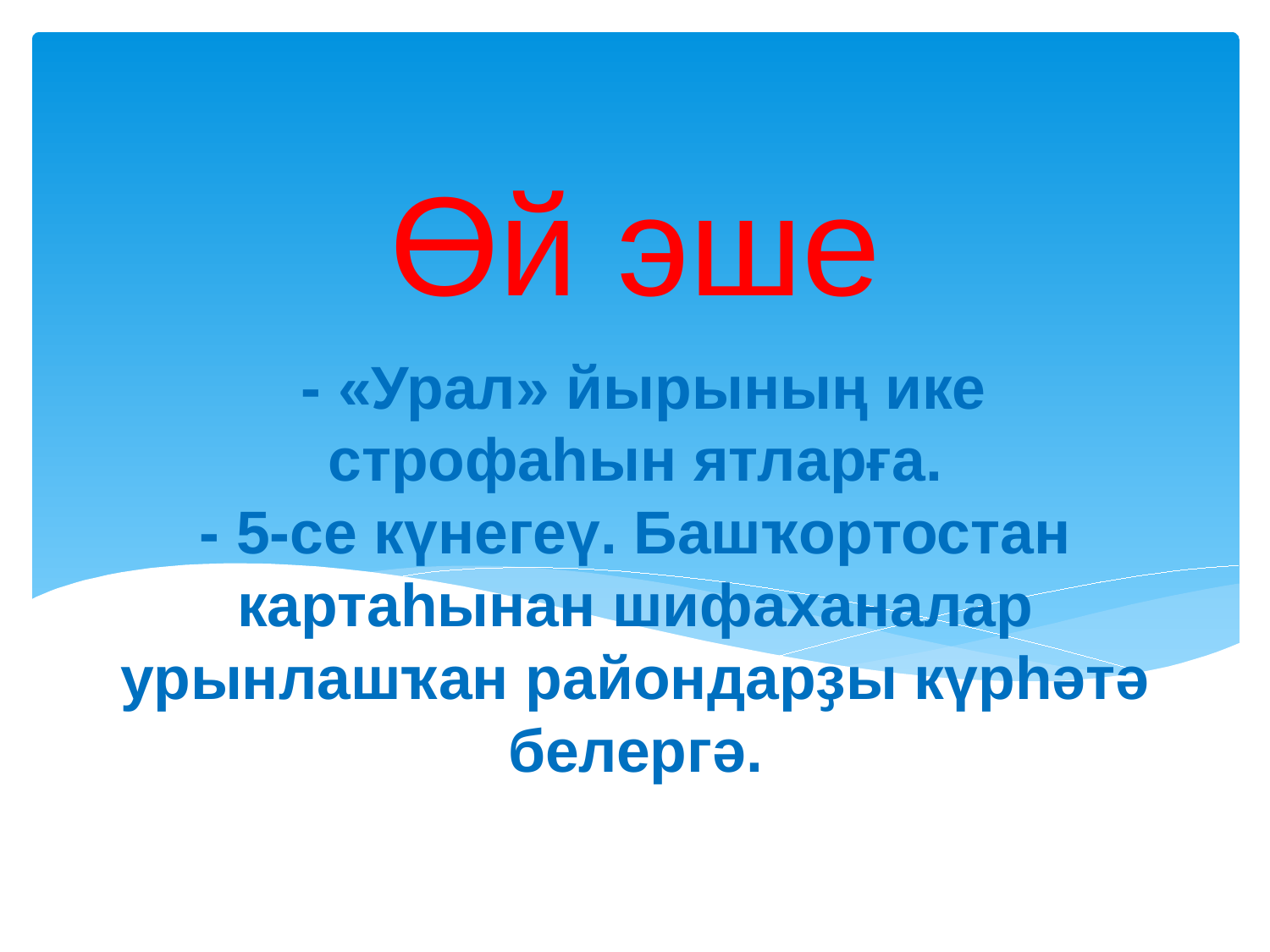

Өй эше
# - «Урал» йырының ике строфаһын ятларға. - 5-се күнегеү. Башҡортостан картаһынан шифаханалар урынлашҡан райондарҙы күрһәтә белергә.